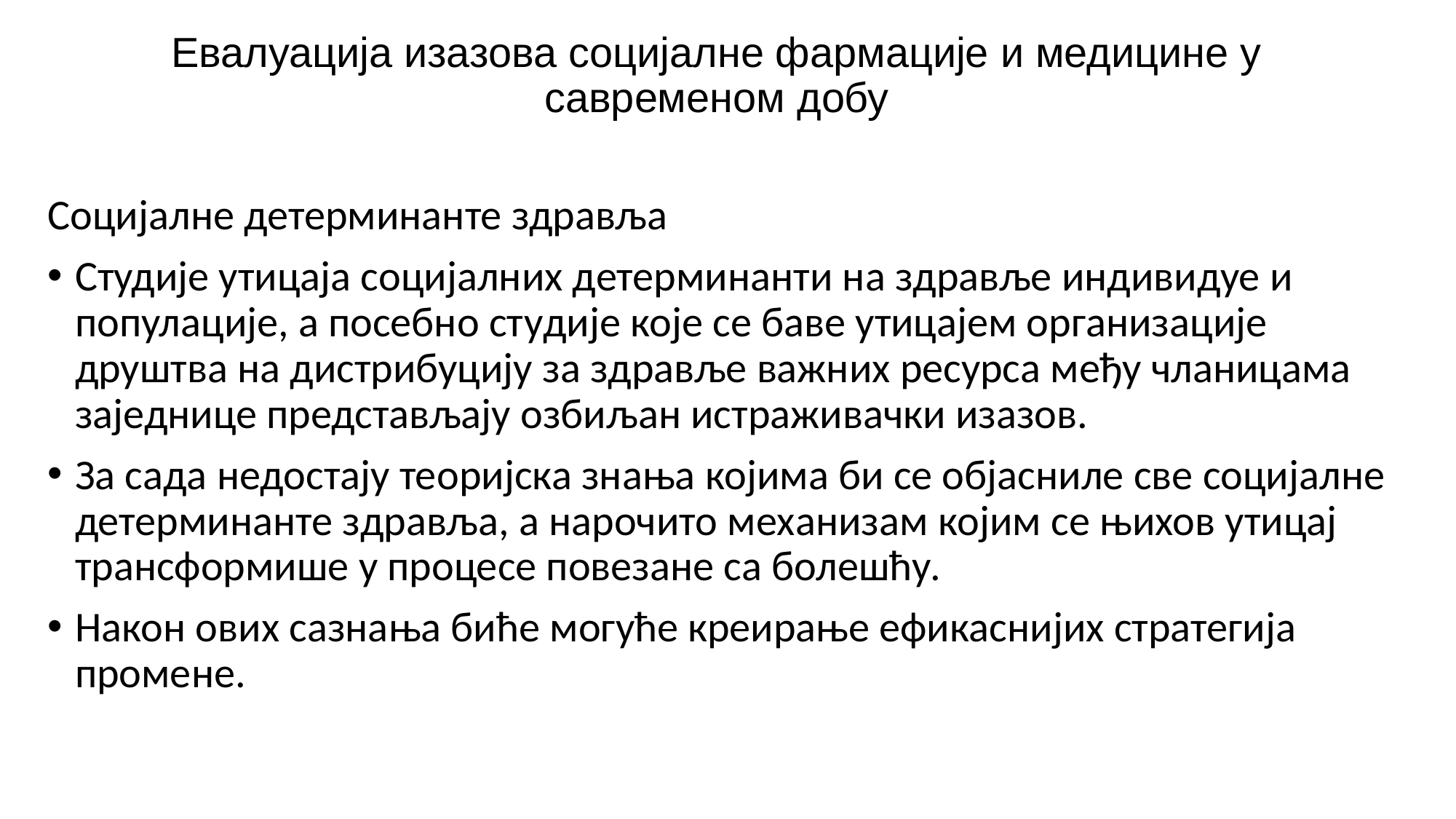

# Евалуација изазова социјалне фармације и медицине у савременом добу
Социјалне детерминанте здравља
Студије утицаја социјалних детерминанти на здравље индивидуе и популације, а посебно студије које се баве утицајем организације друштва на дистрибуцију за здравље важних ресурса међу чланицама заједнице представљају озбиљан истраживачки изазов.
За сада недостају теоријска знања којима би се објасниле све социјалне детерминанте здравља, а нарочито механизам којим се њихов утицај трансформише у процесе повезане са болешћу.
Након ових сазнања биће могуће креирање ефикаснијих стратегија промене.